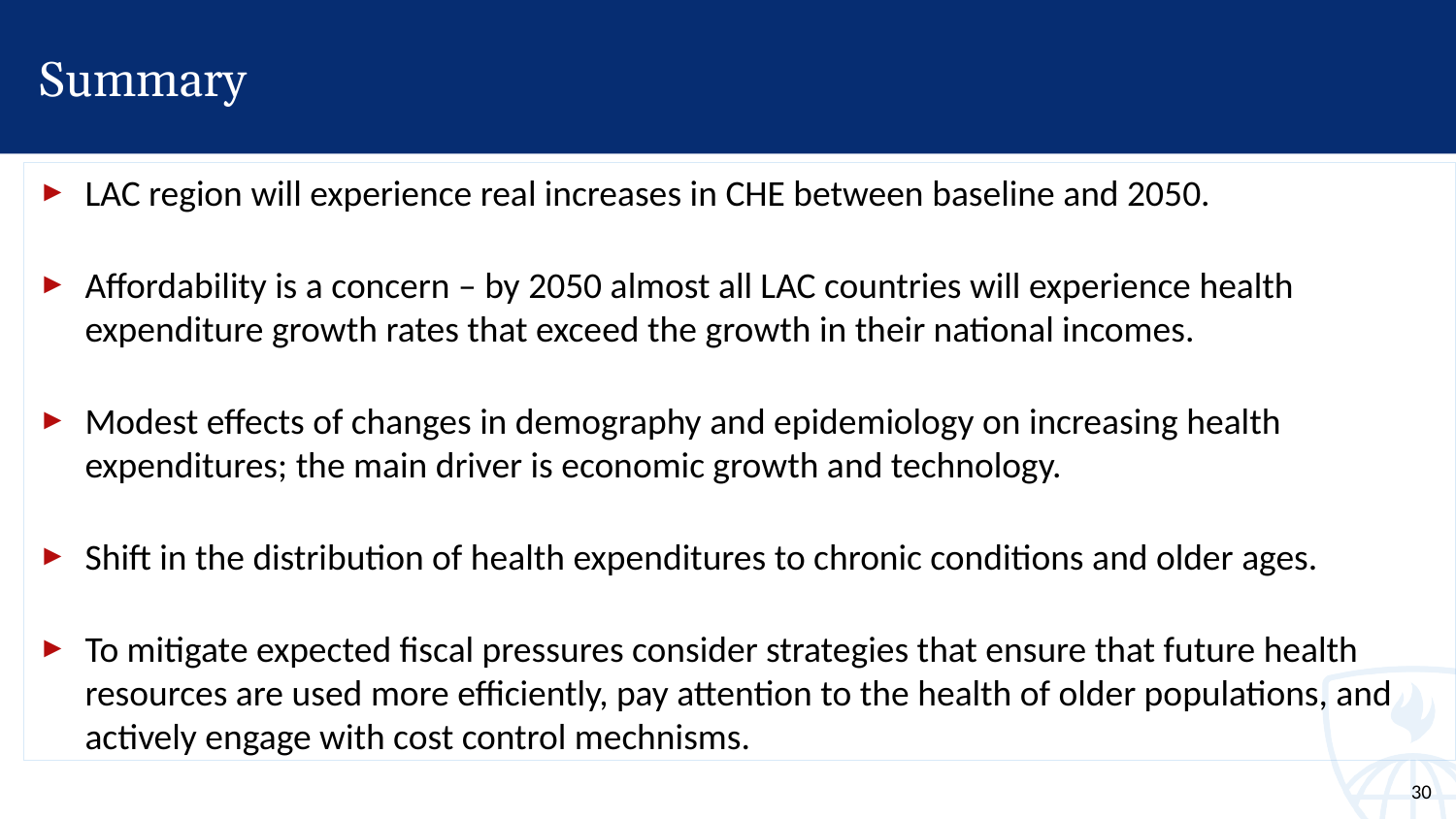

# Summary
LAC region will experience real increases in CHE between baseline and 2050.
Affordability is a concern – by 2050 almost all LAC countries will experience health expenditure growth rates that exceed the growth in their national incomes.
Modest effects of changes in demography and epidemiology on increasing health expenditures; the main driver is economic growth and technology.
Shift in the distribution of health expenditures to chronic conditions and older ages.
To mitigate expected fiscal pressures consider strategies that ensure that future health resources are used more efficiently, pay attention to the health of older populations, and actively engage with cost control mechnisms.

30